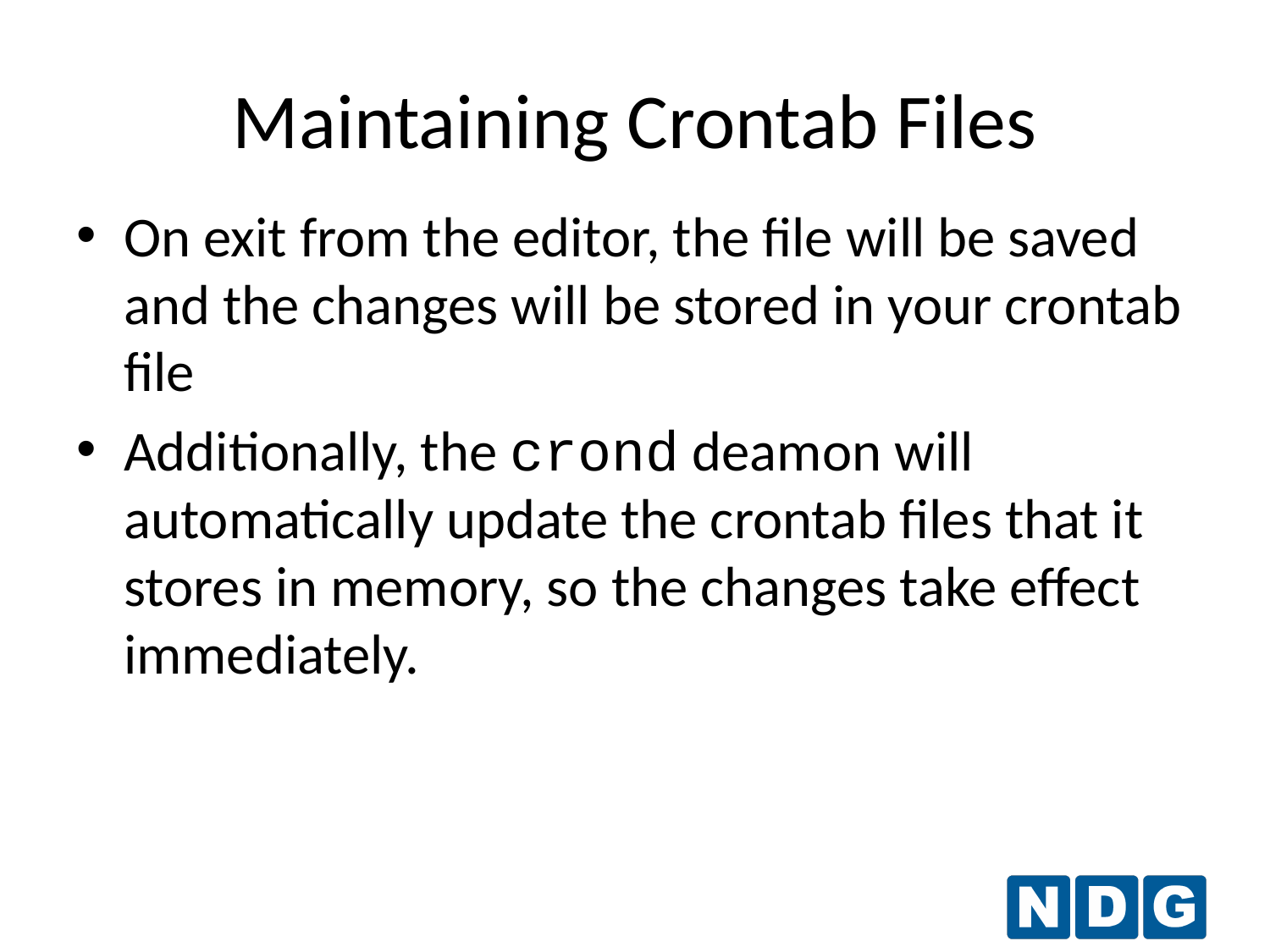

Maintaining Crontab Files
On exit from the editor, the file will be saved and the changes will be stored in your crontab file
Additionally, the crond deamon will automatically update the crontab files that it stores in memory, so the changes take effect immediately.